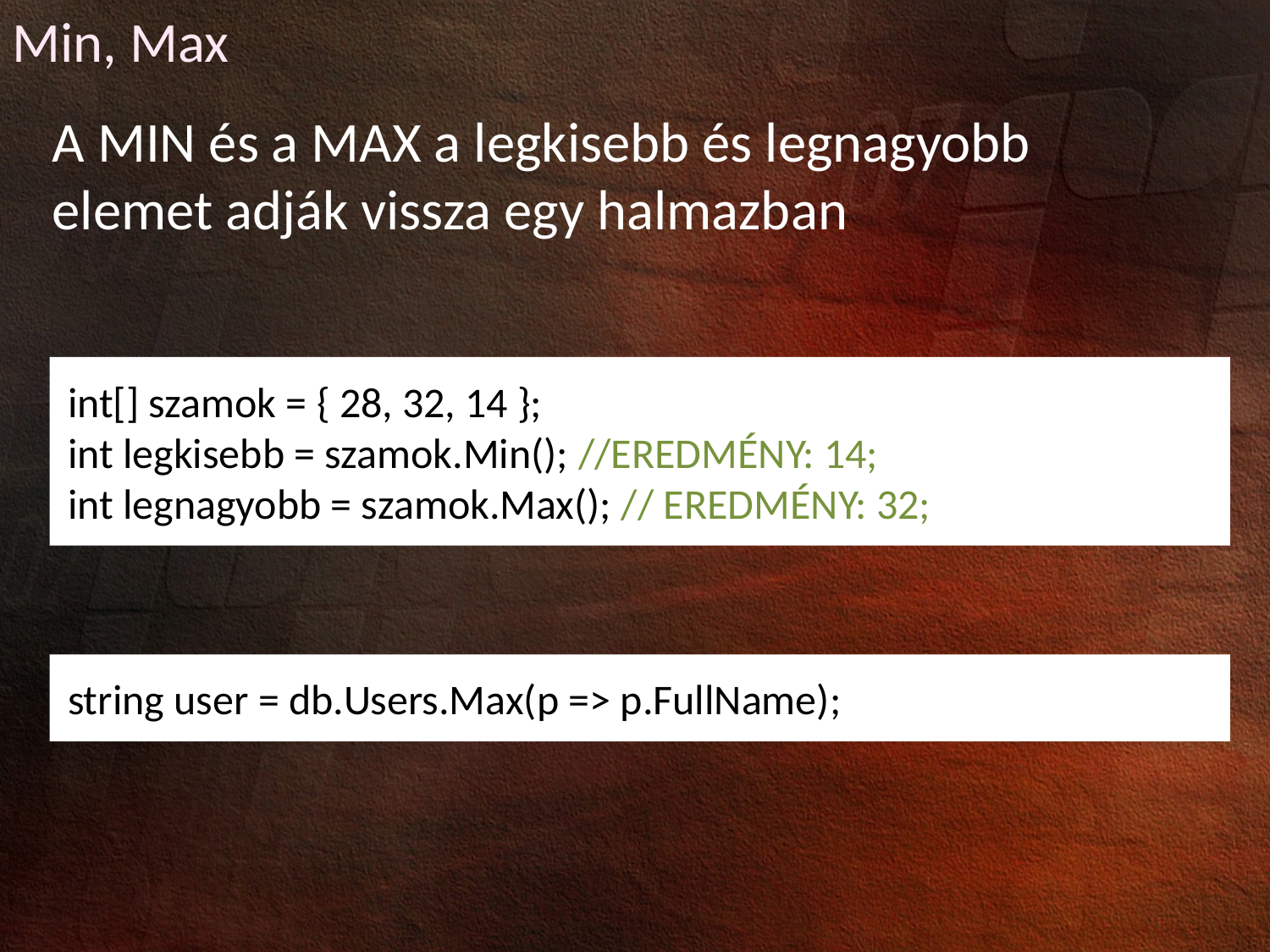

Min, Max
A MIN és a MAX a legkisebb és legnagyobb elemet adják vissza egy halmazban

int[] szamok = { 28, 32, 14 };
int legkisebb = szamok.Min(); //EREDMÉNY: 14;
int legnagyobb = szamok.Max(); // EREDMÉNY: 32;
string user = db.Users.Max(p => p.FullName);